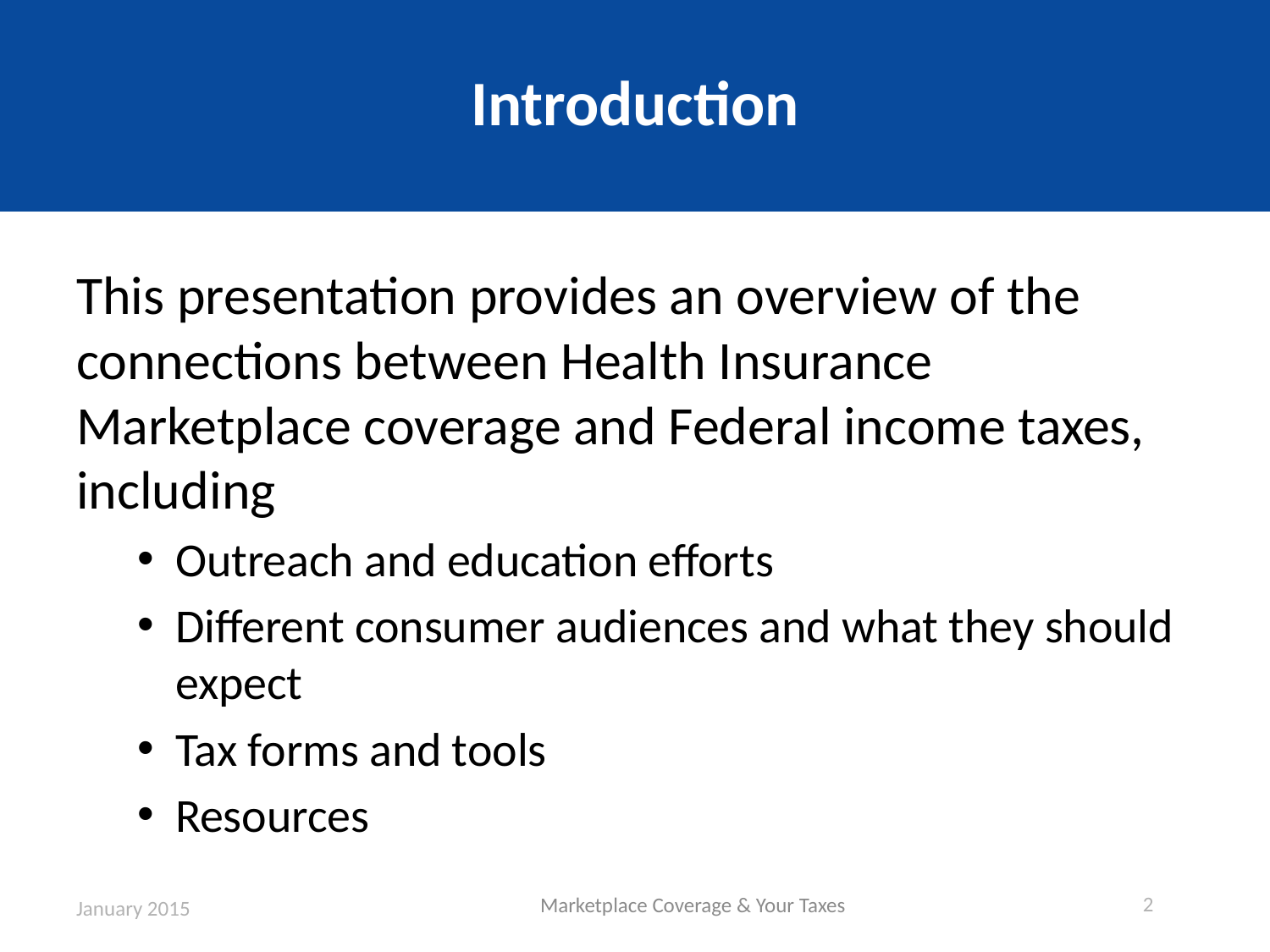

# Introduction
This presentation provides an overview of the connections between Health Insurance Marketplace coverage and Federal income taxes, including
Outreach and education efforts
Different consumer audiences and what they should expect
Tax forms and tools
Resources

2
January 2015